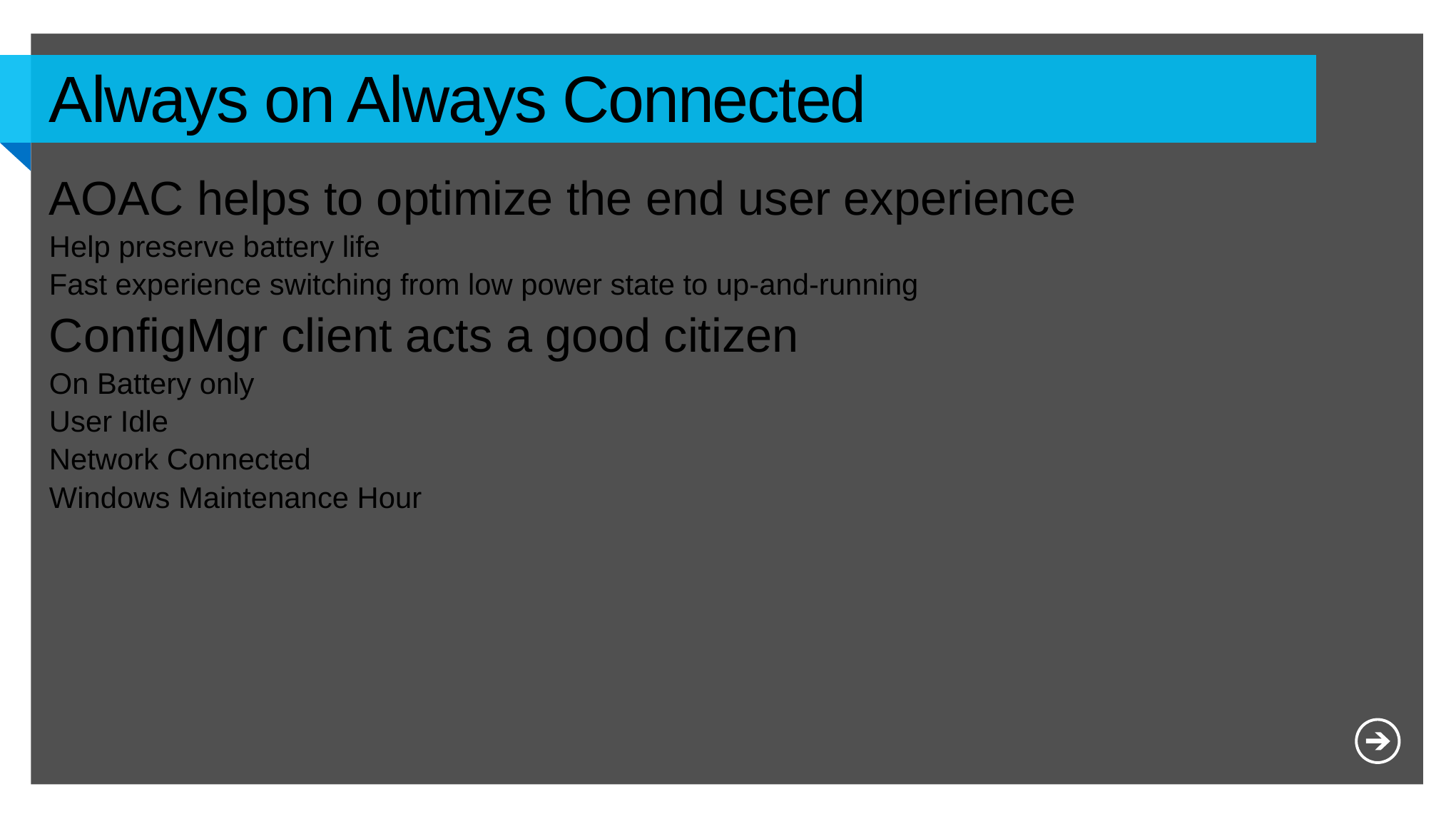

# Always on Always Connected
AOAC helps to optimize the end user experience
Help preserve battery life
Fast experience switching from low power state to up-and-running
ConfigMgr client acts a good citizen
On Battery only
User Idle
Network Connected
Windows Maintenance Hour